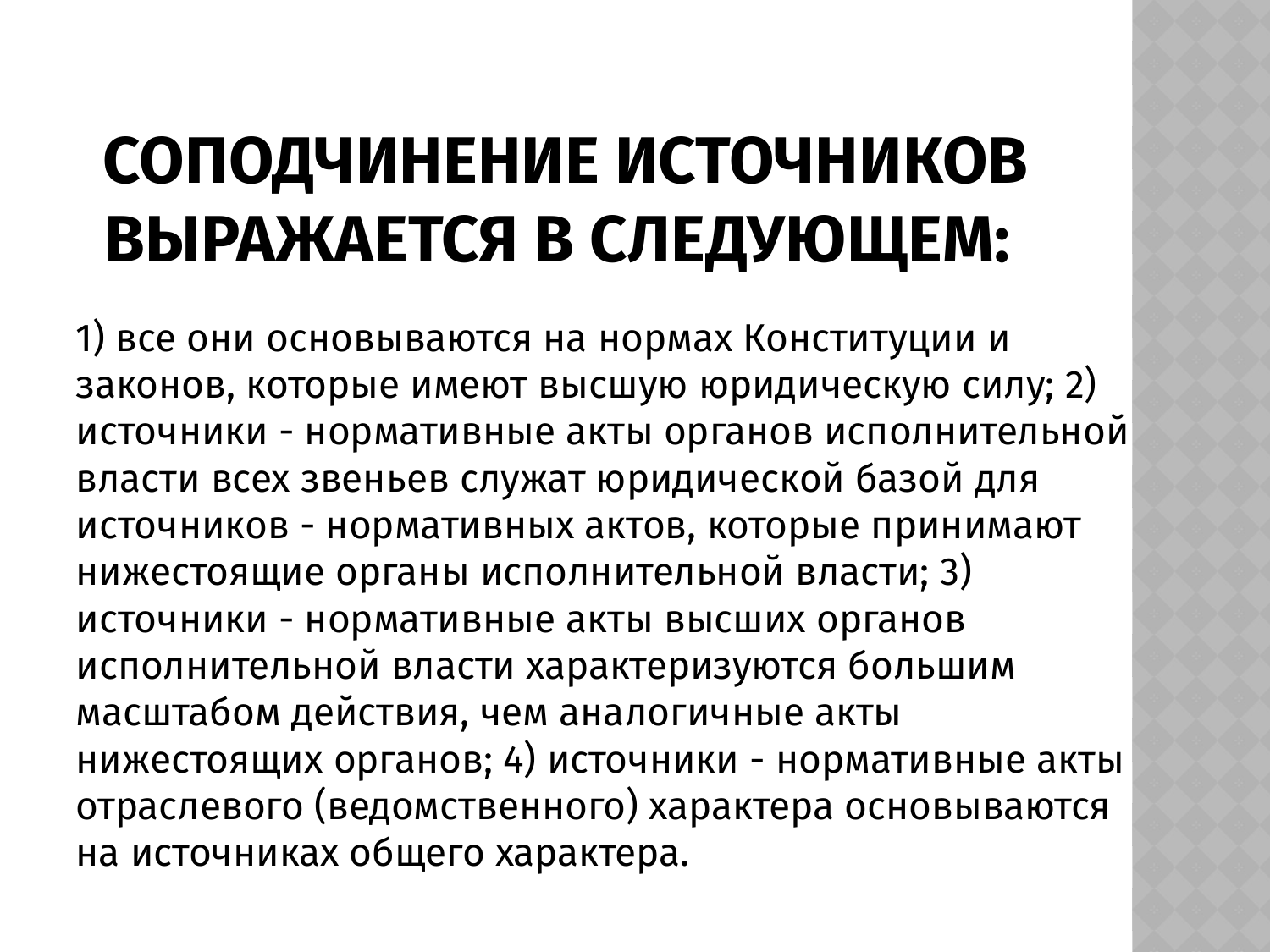

# Соподчинение источников выражается в следующем:
1) все они основываются на нормах Конституции и законов, которые имеют высшую юридическую силу; 2) источники - нормативные акты органов исполнительной власти всех звеньев служат юридической базой для источников - нормативных актов, которые принимают нижестоящие органы исполнительной власти; 3) источники - нормативные акты высших органов исполнительной власти характеризуются большим масштабом действия, чем аналогичные акты нижестоящих органов; 4) источники - нормативные акты отраслевого (ведомственного) характера основываются на источниках общего характера.